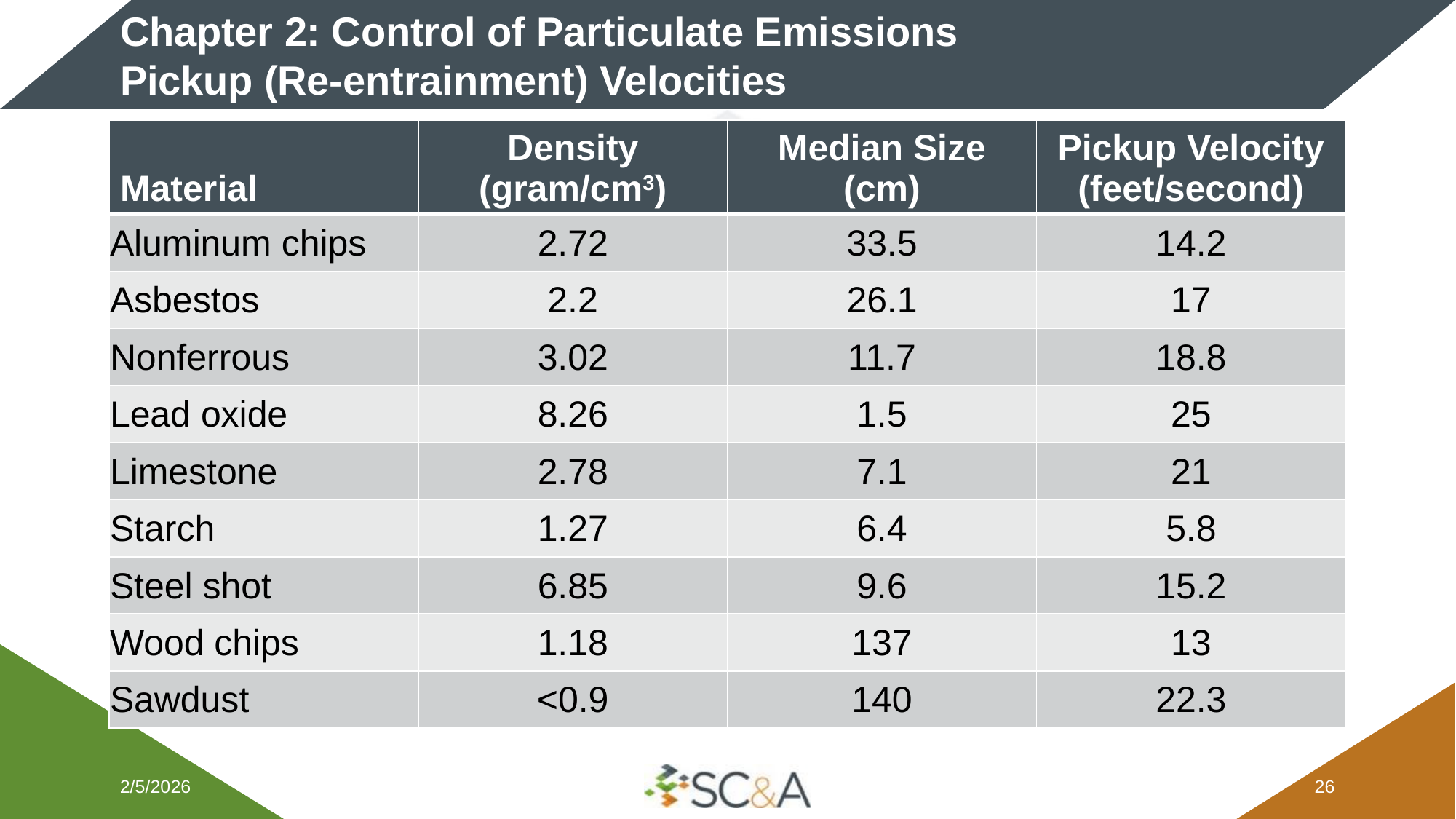

# Chapter 2: Control of Particulate Emissions​ Pickup (Re-entrainment) Velocities
| Material | Density (gram/cm3) | Median Size (cm) | Pickup Velocity (feet/second) |
| --- | --- | --- | --- |
| Aluminum chips | 2.72 | 33.5 | 14.2 |
| Asbestos | 2.2 | 26.1 | 17 |
| Nonferrous | 3.02 | 11.7 | 18.8 |
| Lead oxide | 8.26 | 1.5 | 25 |
| Limestone | 2.78 | 7.1 | 21 |
| Starch | 1.27 | 6.4 | 5.8 |
| Steel shot | 6.85 | 9.6 | 15.2 |
| Wood chips | 1.18 | 137 | 13 |
| Sawdust | <0.9 | 140 | 22.3 |
2/5/2026
26